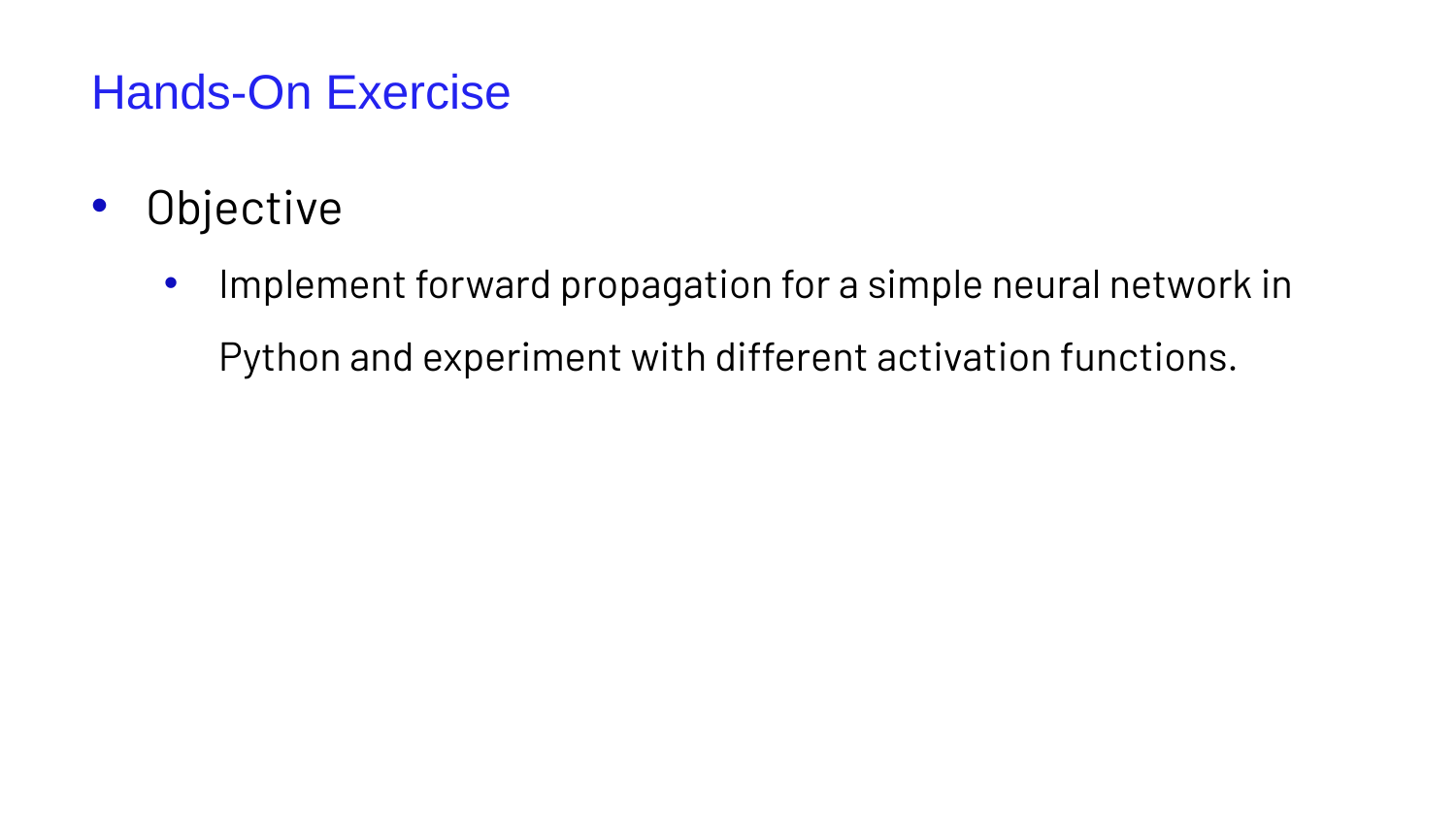

Hands-On Exercise
Objective
Implement forward propagation for a simple neural network in Python and experiment with different activation functions.